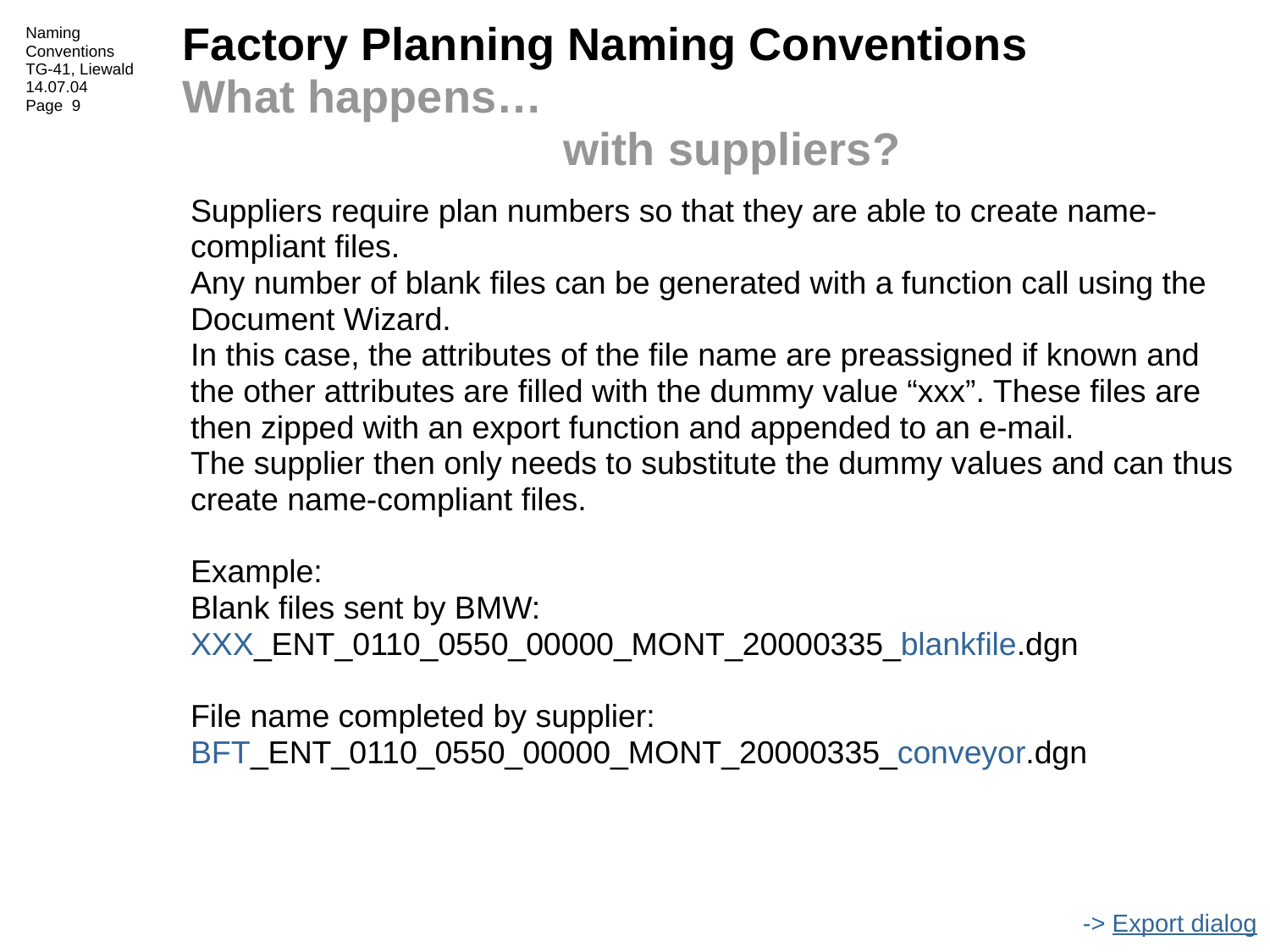

Factory Planning Naming Conventions
What happens…
			with suppliers?
Suppliers require plan numbers so that they are able to create name-compliant files.
Any number of blank files can be generated with a function call using the Document Wizard.
In this case, the attributes of the file name are preassigned if known and the other attributes are filled with the dummy value “xxx”. These files are then zipped with an export function and appended to an e-mail.
The supplier then only needs to substitute the dummy values and can thus create name-compliant files.

Example:
Blank files sent by BMW:
XXX_ENT_0110_0550_00000_MONT_20000335_blankfile.dgn

File name completed by supplier:
BFT_ENT_0110_0550_00000_MONT_20000335_conveyor.dgn
-> Export dialog